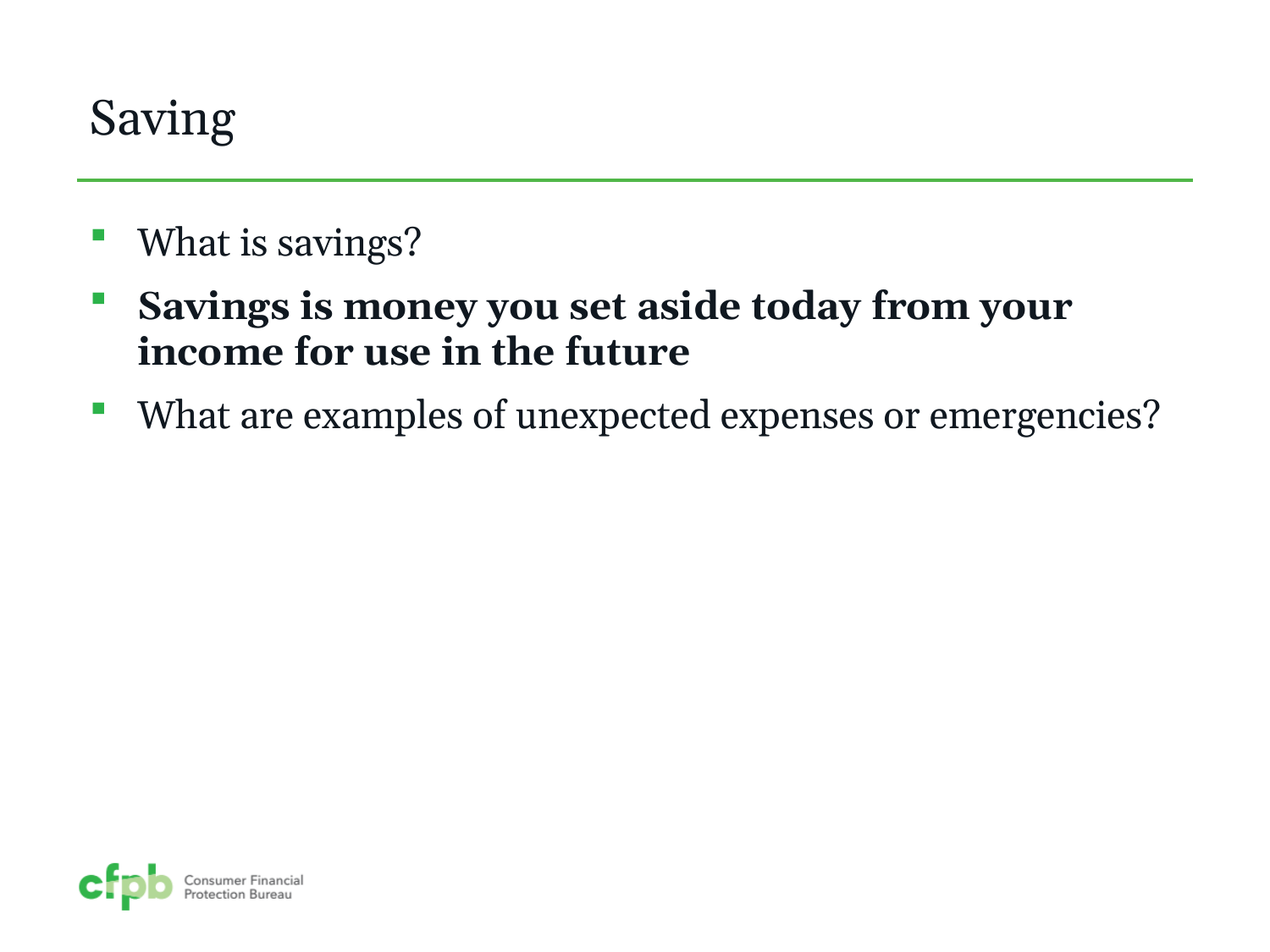

# Saving
What is savings?
Savings is money you set aside today from your income for use in the future
What are examples of unexpected expenses or emergencies?